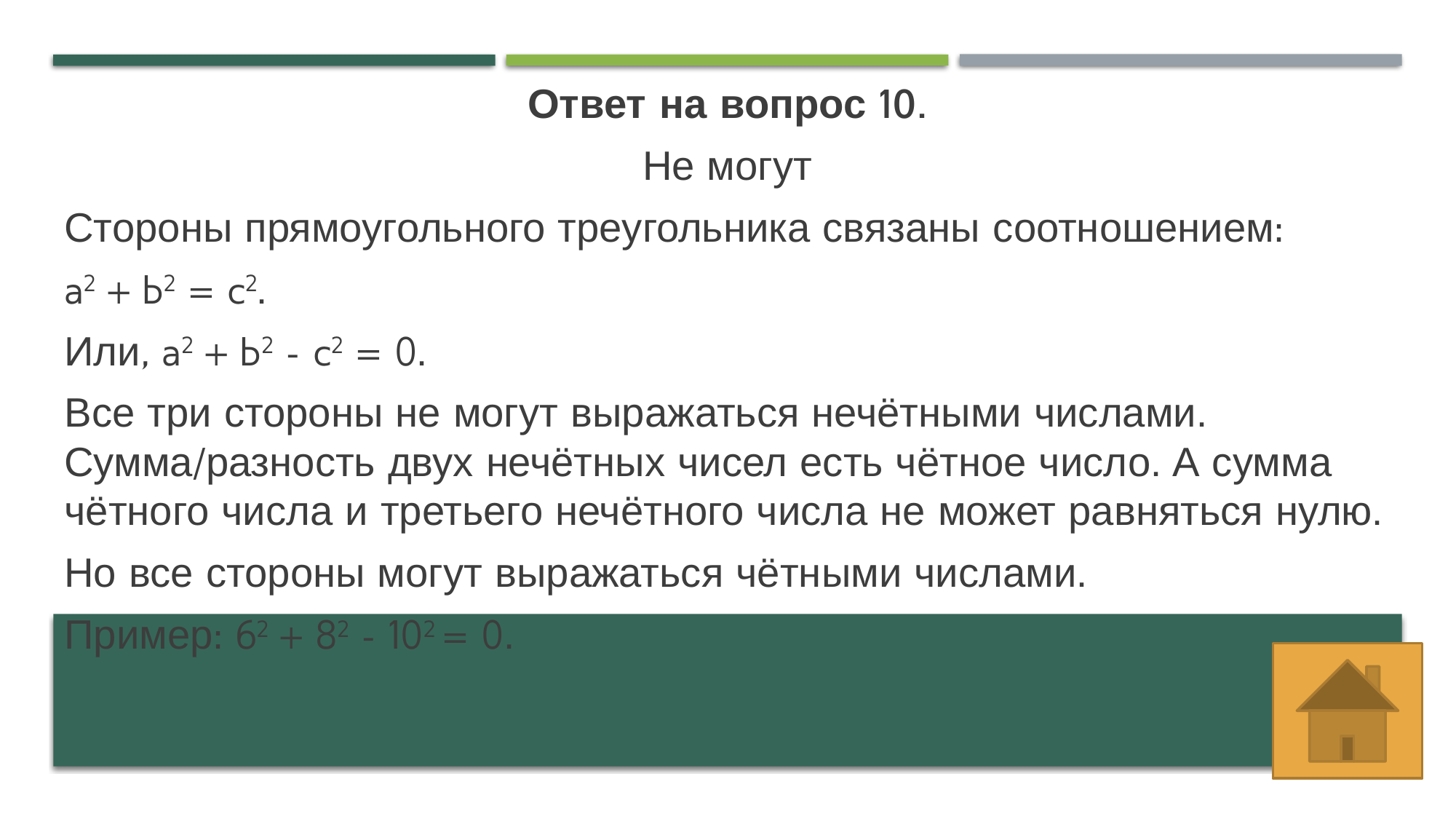

Ответ на вопрос 10.
Не могут
Стороны прямоугольного треугольника связаны соотношением:
a2 + b2 = c2.
Или, a2 + b2 - c2 = 0.
Все три стороны не могут выражаться нечётными числами.  Сумма/разность двух нечётных чисел есть чётное число. А сумма чётного числа и третьего нечётного числа не может равняться нулю.
Но все стороны могут выражаться чётными числами.
Пример: 62 + 82 - 102 = 0.

#